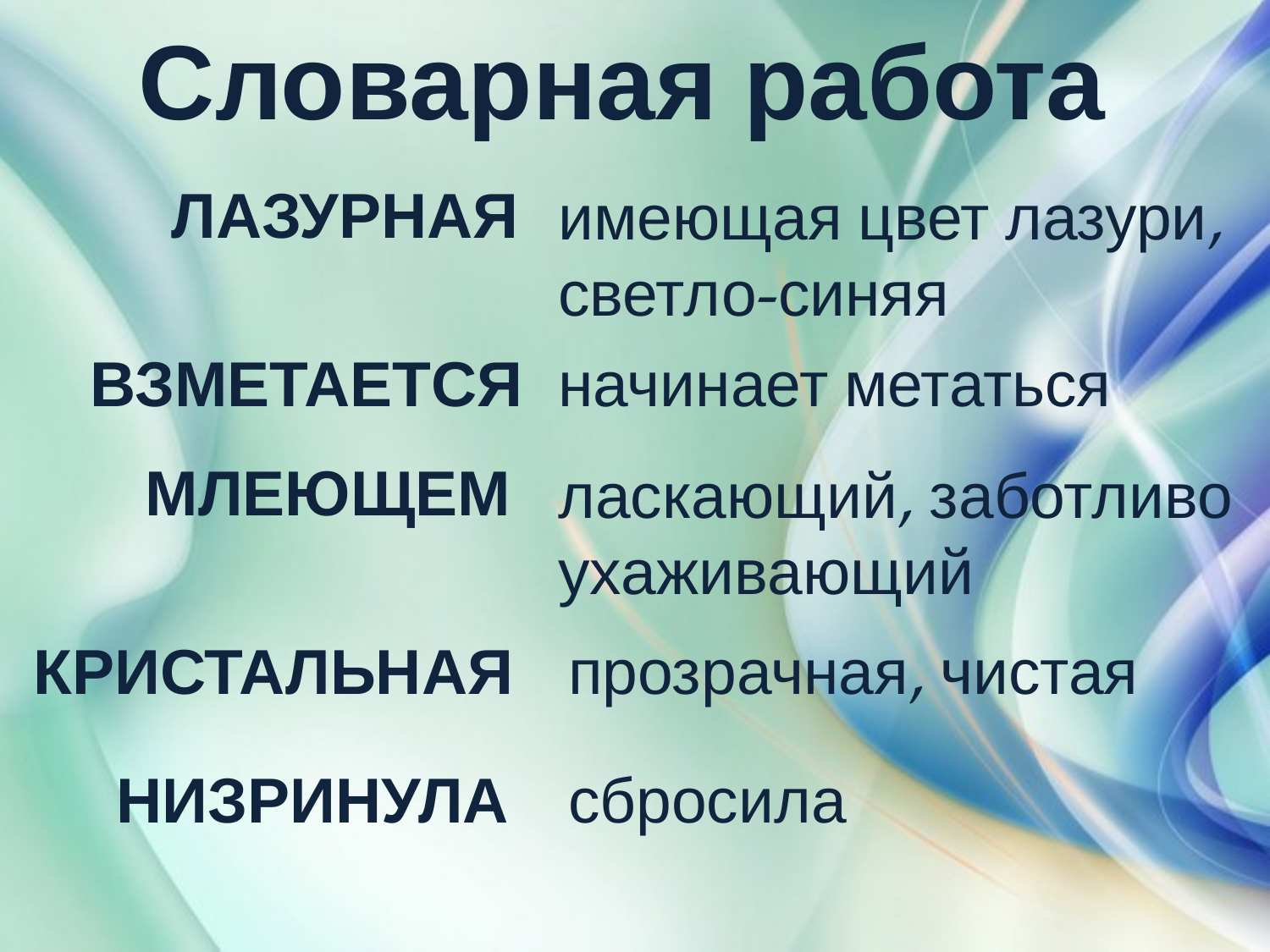

Словарная работа
ЛАЗУРНАЯ
имеющая цвет лазури,
светло-синяя
начинает метаться
ВЗМЕТАЕТСЯ
МЛЕЮЩЕМ
ласкающий, заботливо ухаживающий
КРИСТАЛЬНАЯ
прозрачная, чистая
сбросила
НИЗРИНУЛА